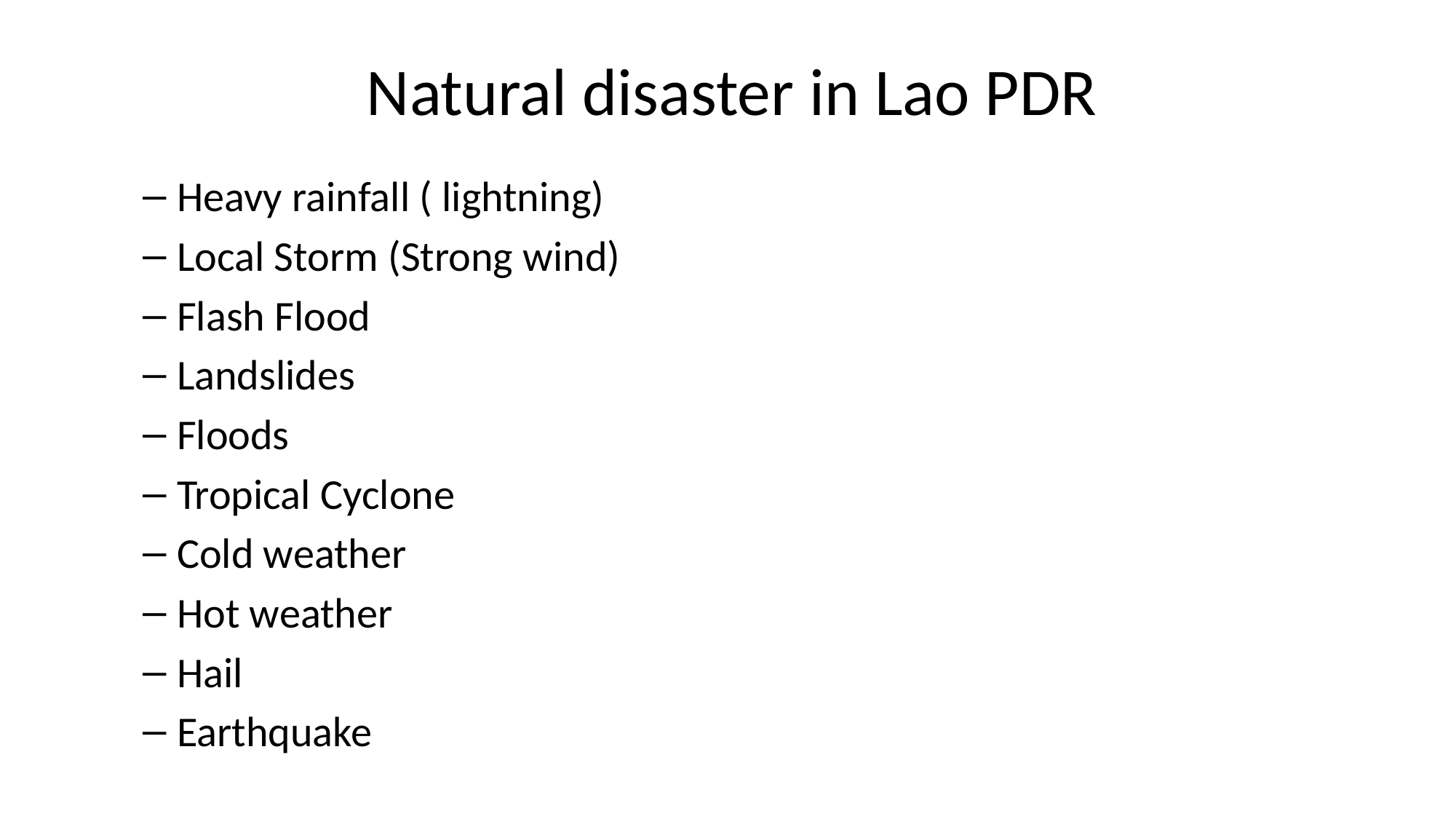

# Natural disaster in Lao PDR
Heavy rainfall ( lightning)
Local Storm (Strong wind)
Flash Flood
Landslides
Floods
Tropical Cyclone
Cold weather
Hot weather
Hail
Earthquake